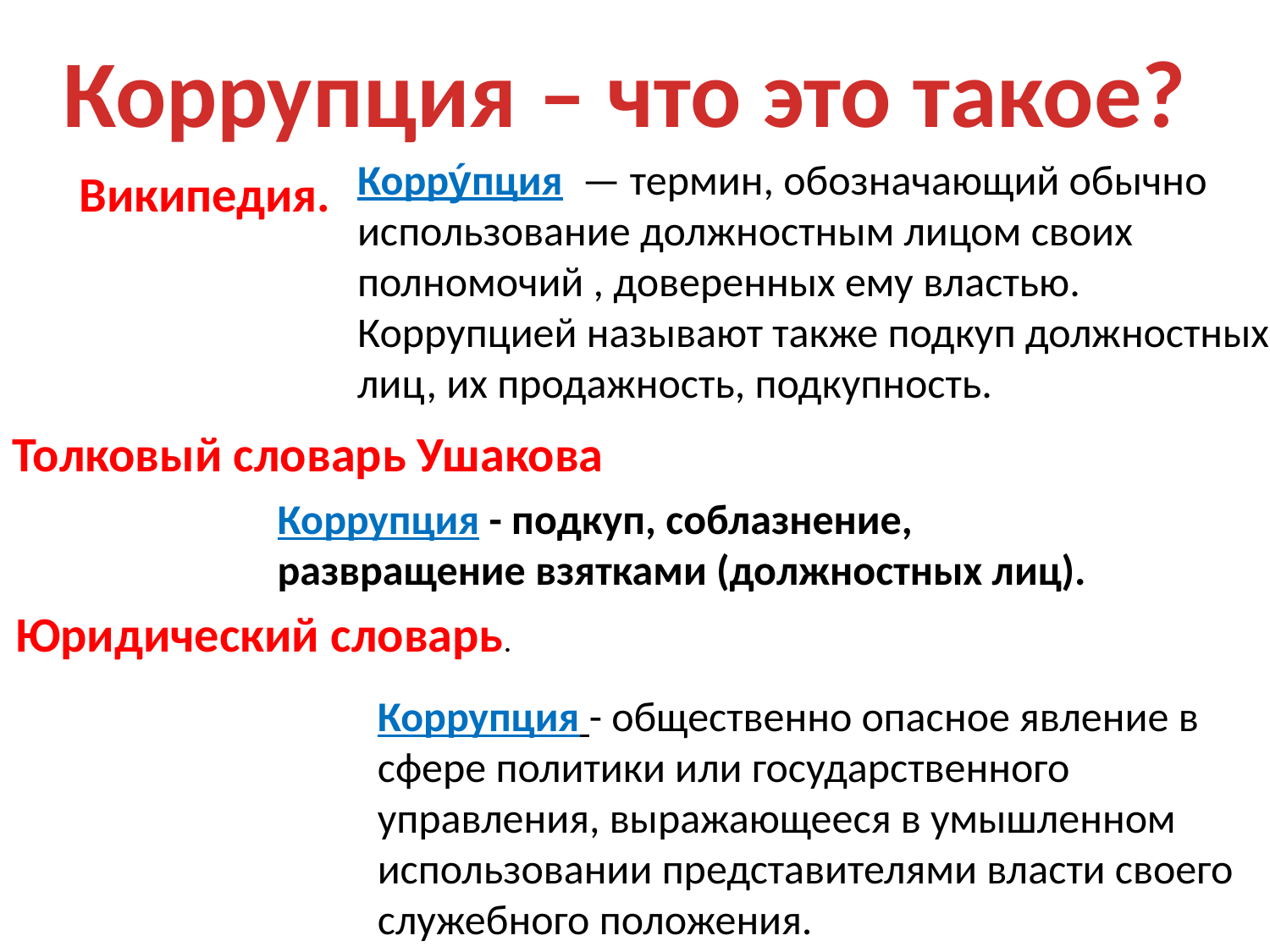

Коррупция – что это такое?
Корру́пция  — термин, обозначающий обычно использование должностным лицом своих  полномочий , доверенных ему властью.  Коррупцией называют также подкуп должностных лиц, их продажность, подкупность.
Википедия.
Толковый словарь Ушакова
Коррупция - подкуп, соблазнение, развращение взятками (должностных лиц).
Юридический словарь.
Коррупция - общественно опасное явление в сфере политики или государственного управления, выражающееся в умышленном использовании представителями власти своего служебного положения.